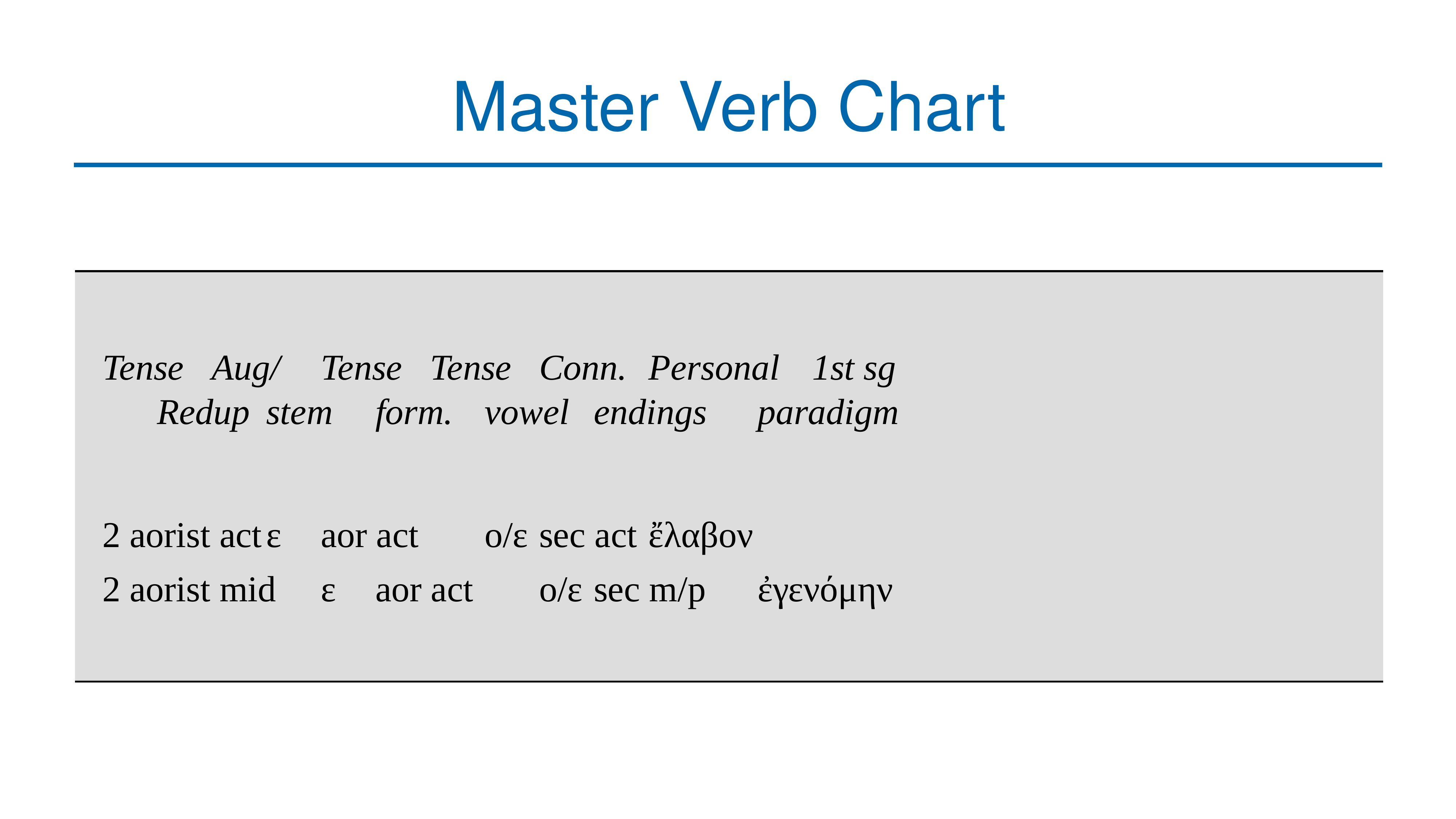

# Master Verb Chart
| Tense Aug/ Tense Tense Conn. Personal 1st sg Redup stem form. vowel endings paradigm 2 aorist act ε aor act ο/ε sec act ἔλαβον 2 aorist mid ε aor act ο/ε sec m/p ἐγενόμην |
| --- |